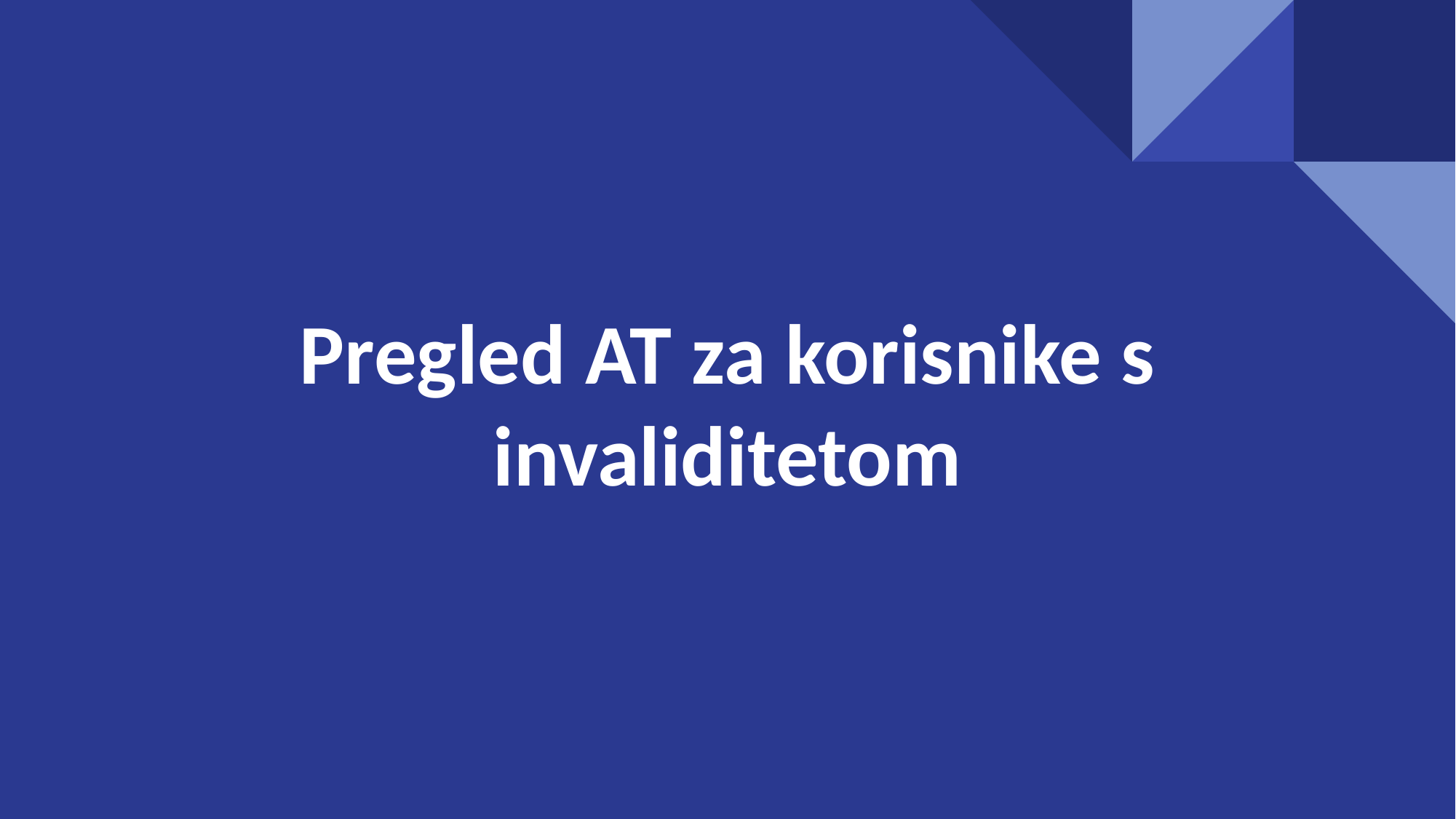

# Pregled AT za korisnike s invaliditetom